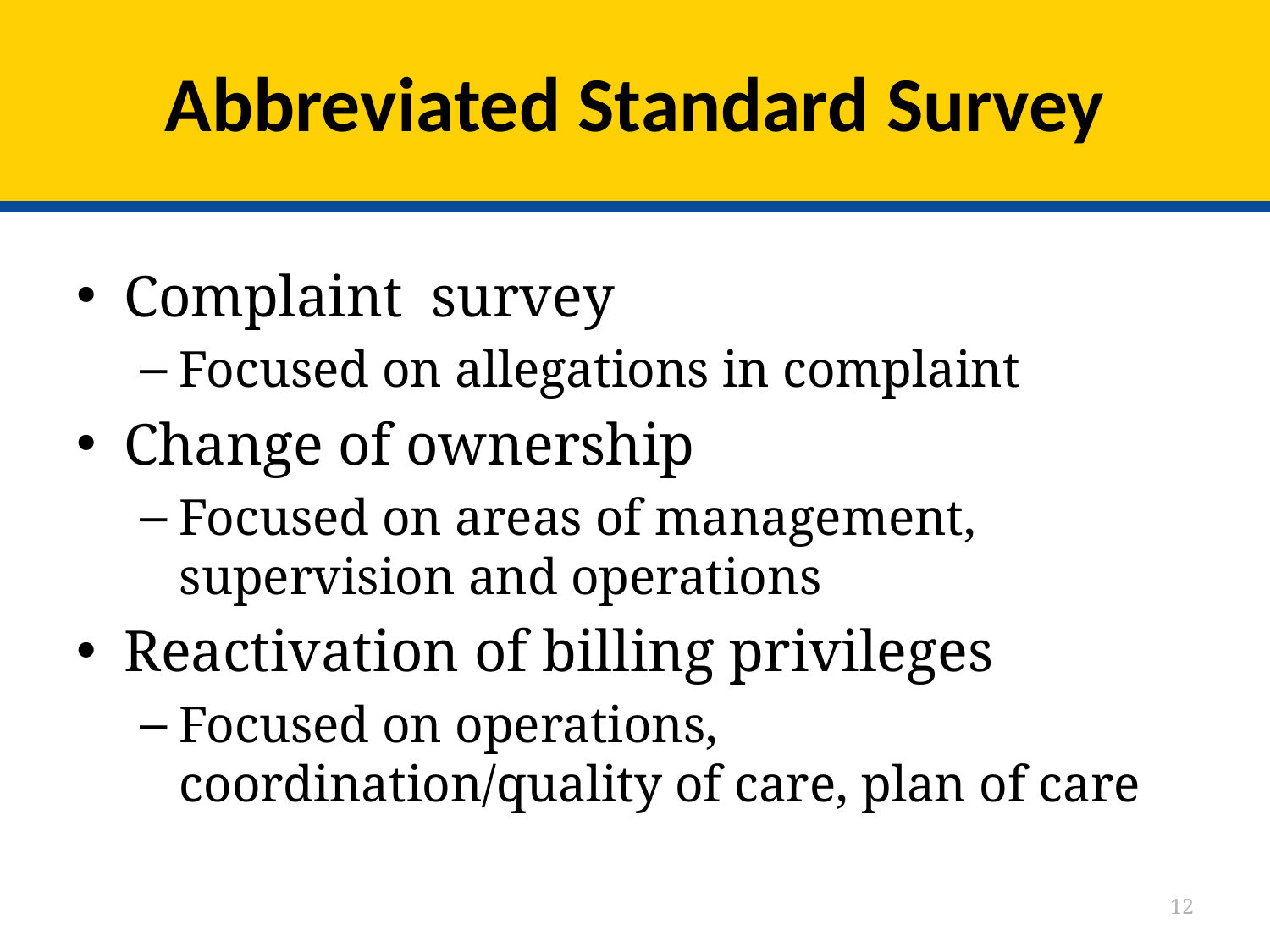

# Abbreviated Standard Survey
Complaint  survey
Focused on allegations in complaint
Change of ownership
Focused on areas of management, supervision and operations
Reactivation of billing privileges
Focused on operations, coordination/quality of care, plan of care
12